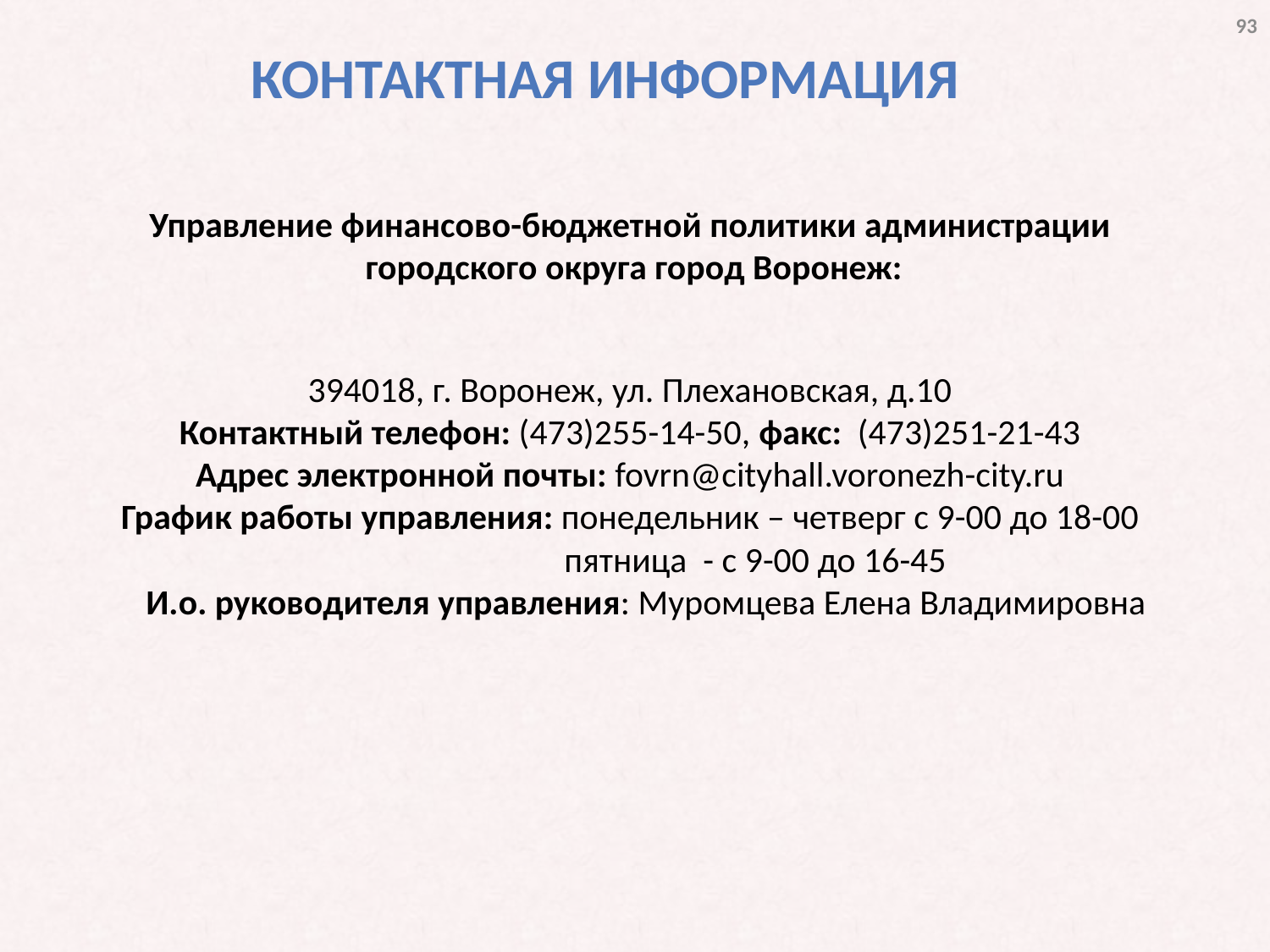

93
КОНТАКТНАЯ ИНФОРМАЦИЯ
Управление финансово-бюджетной политики администрации
 городского округа город Воронеж:

394018, г. Воронеж, ул. Плехановская, д.10
Контактный телефон: (473)255-14-50, факс:  (473)251-21-43
Адрес электронной почты: fovrn@cityhall.voronezh-city.ru
График работы управления: понедельник – четверг с 9-00 до 18-00
                                                               пятница  - с 9-00 до 16-45
           И.о. руководителя управления: Муромцева Елена Владимировна